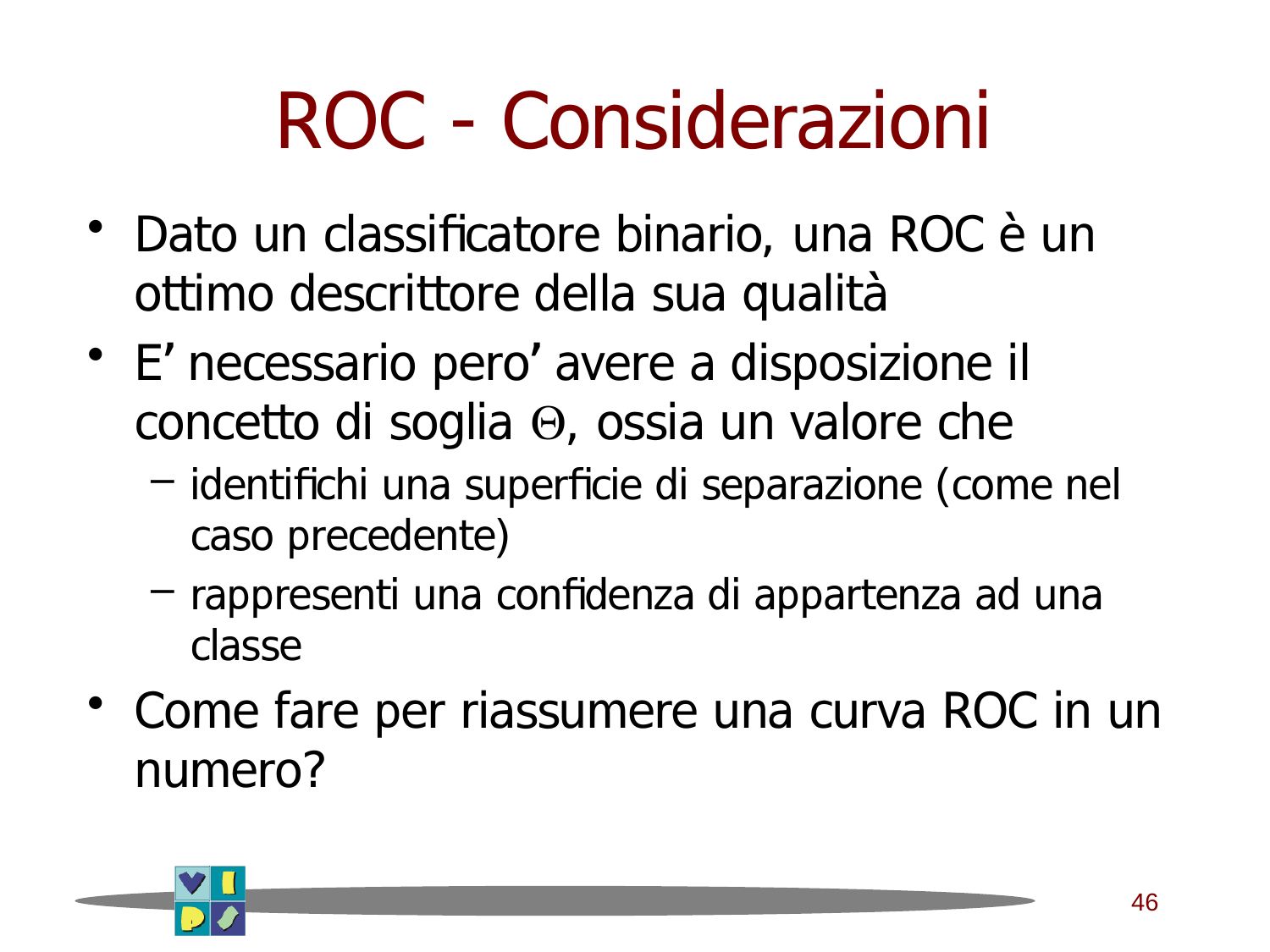

# ROC - Considerazioni
Dato un classificatore binario, una ROC è un ottimo descrittore della sua qualità
E’ necessario pero’ avere a disposizione il concetto di soglia Θ, ossia un valore che
identifichi una superficie di separazione (come nel caso precedente)
rappresenti una confidenza di appartenza ad una classe
Come fare per riassumere una curva ROC in un numero?
46